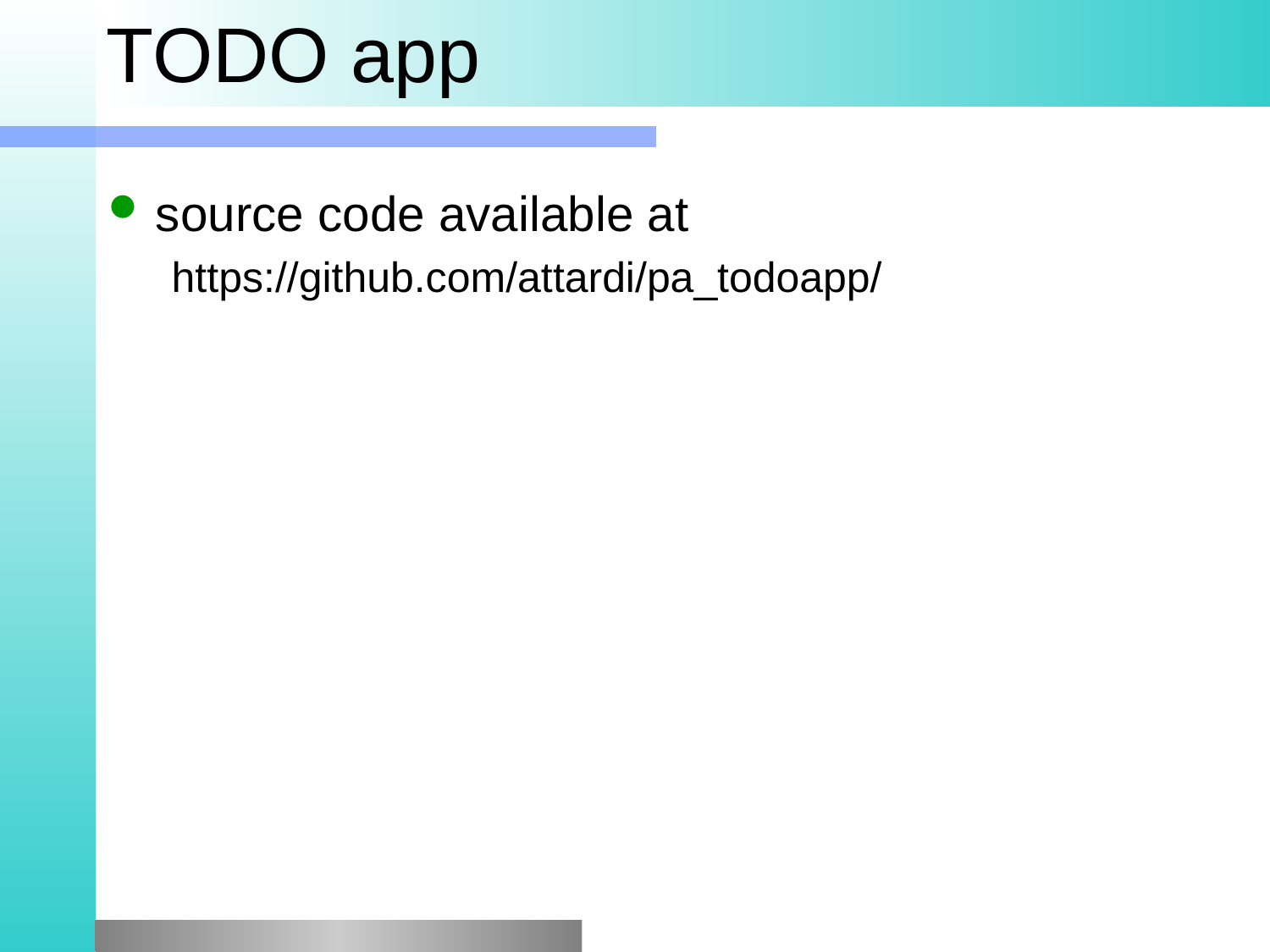

# TODO app
source code available at
https://github.com/attardi/pa_todoapp/